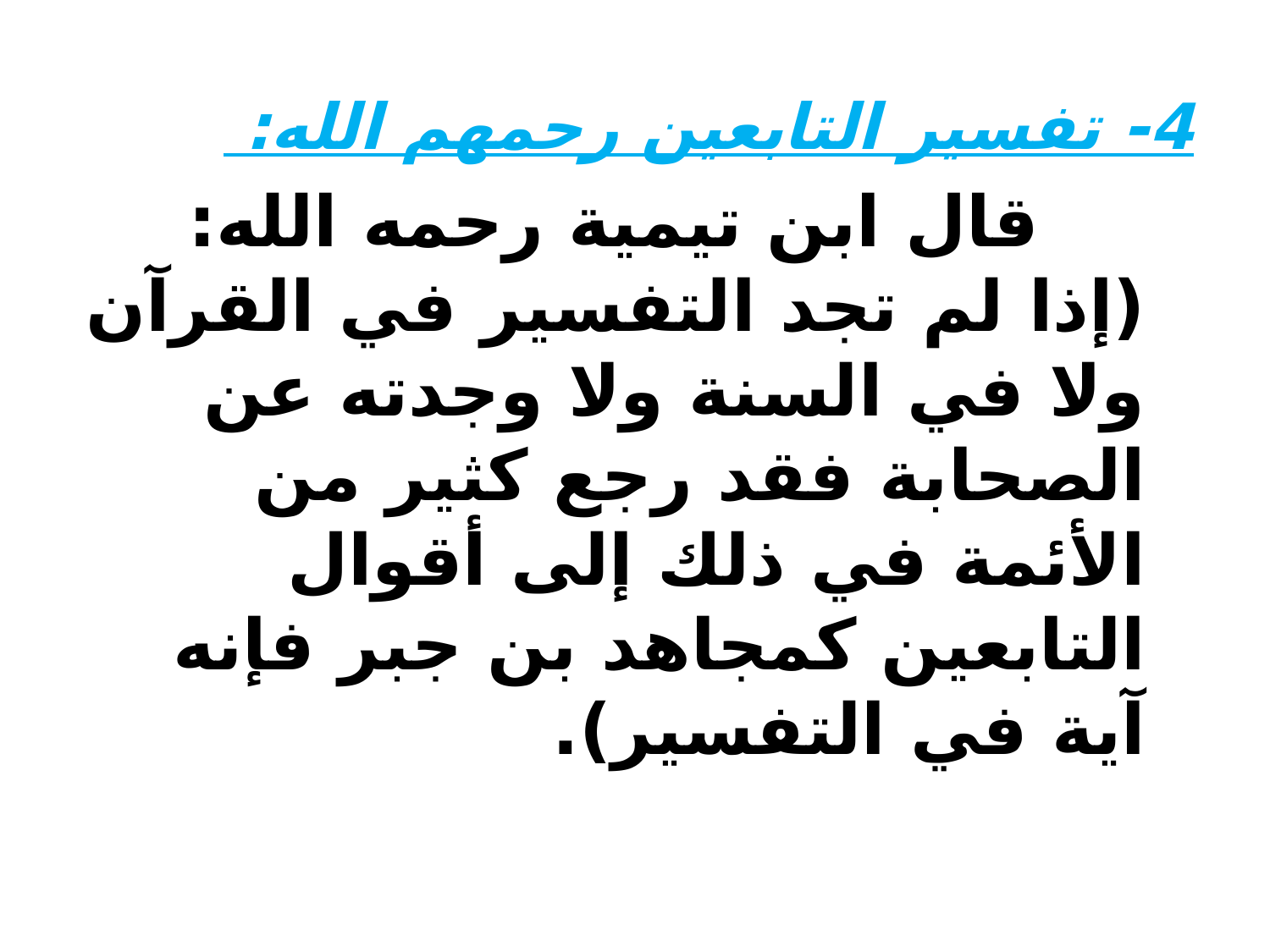

4- تفسير التابعين رحمهم الله:
       قال ابن تيمية رحمه الله: (إذا لم تجد التفسير في القرآن ولا في السنة ولا وجدته عن الصحابة فقد رجع كثير من الأئمة في ذلك إلى أقوال التابعين كمجاهد بن جبر فإنه آية في التفسير).